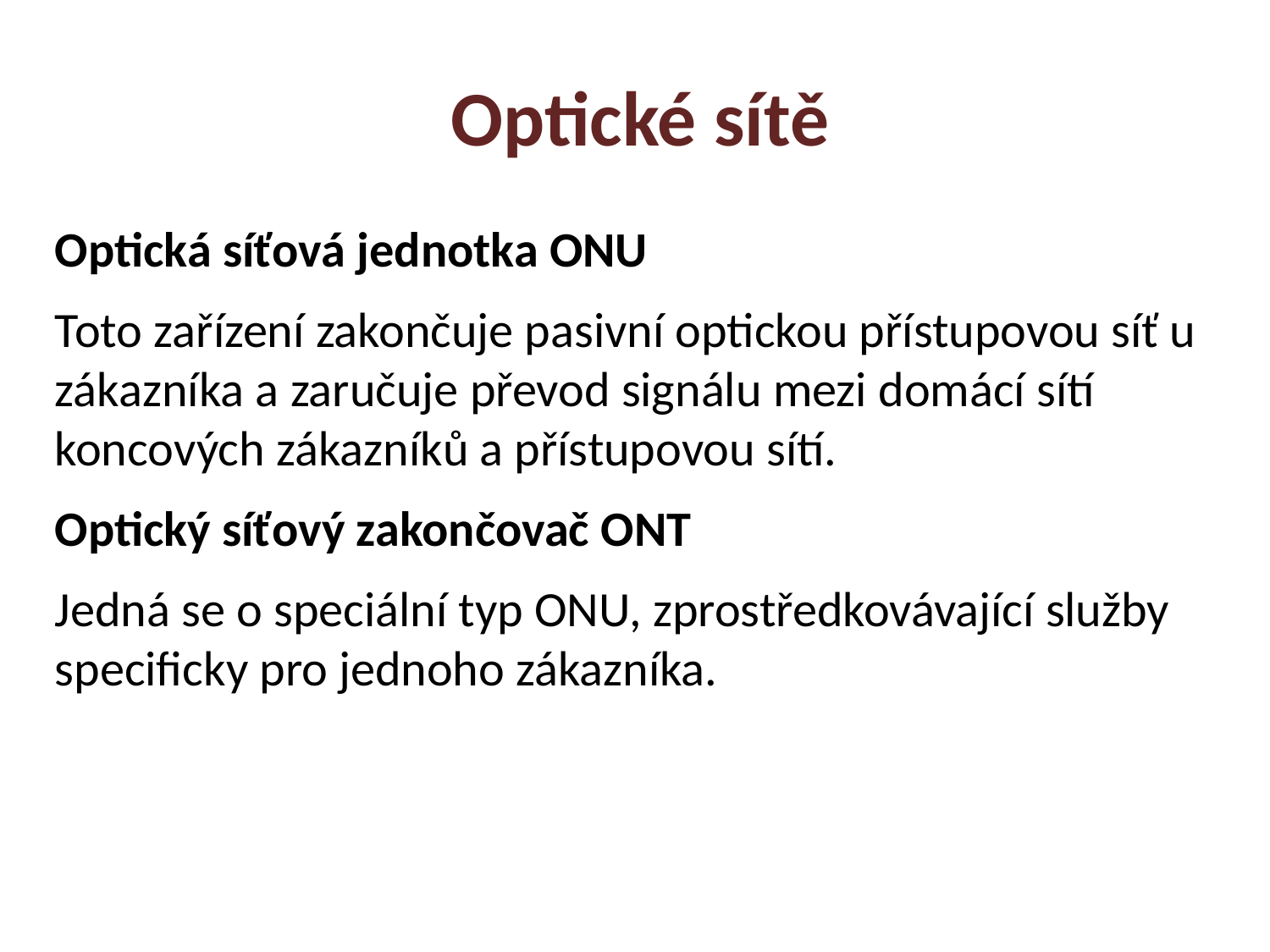

Optické sítě
Optická síťová jednotka ONU
Toto zařízení zakončuje pasivní optickou přístupovou síť u zákazníka a zaručuje převod signálu mezi domácí sítí koncových zákazníků a přístupovou sítí.
Optický síťový zakončovač ONT
Jedná se o speciální typ ONU, zprostředkovávající služby specificky pro jednoho zákazníka.